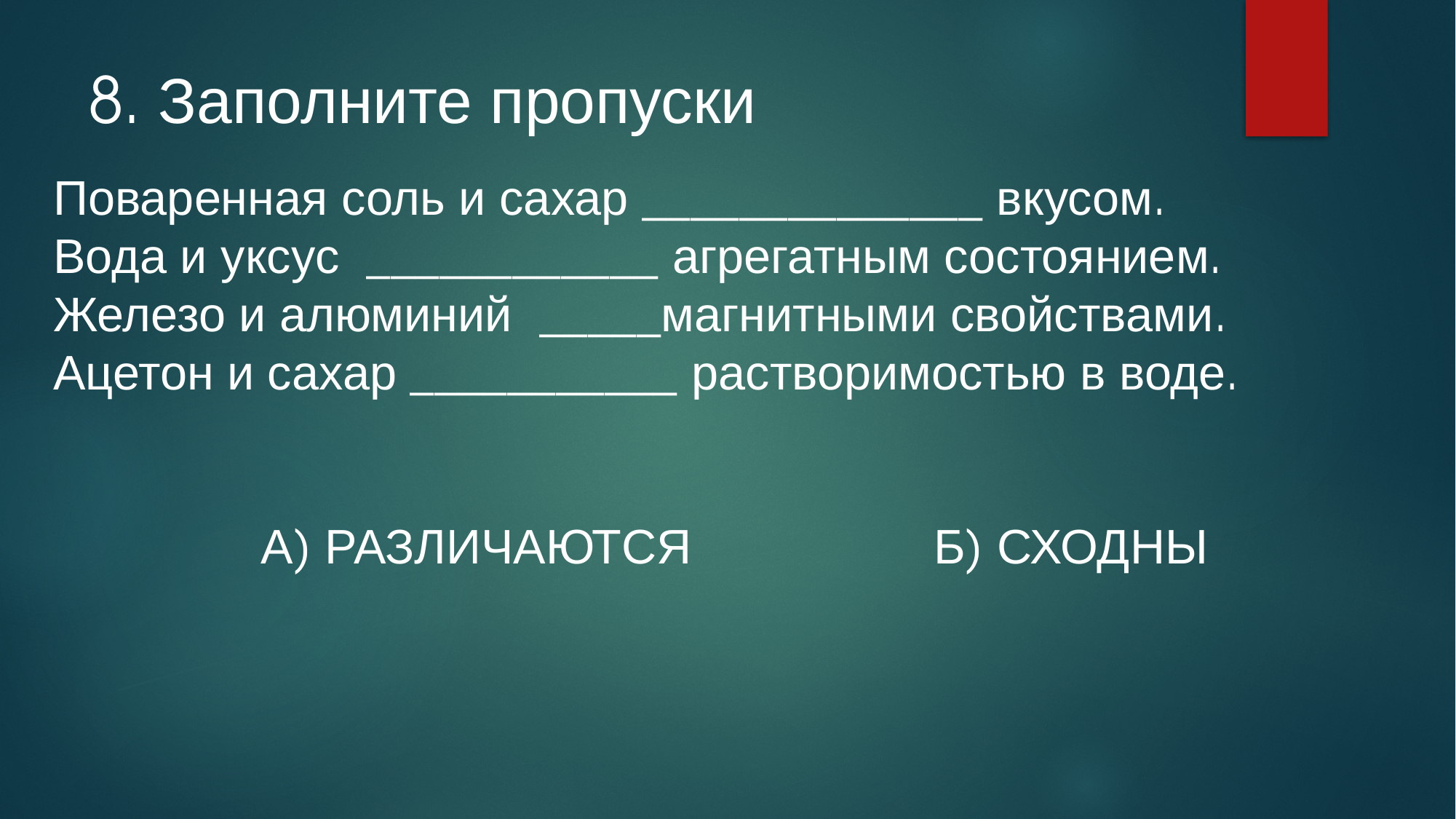

# 8. Заполните пропуски
Поваренная соль и сахар ______________ вкусом.
Вода и уксус  ____________ агрегатным состоянием.
Железо и алюминий  _____магнитными свойствами.
Ацетон и сахар ___________ растворимостью в воде.

А) РАЗЛИЧАЮТСЯ                  Б) СХОДНЫ